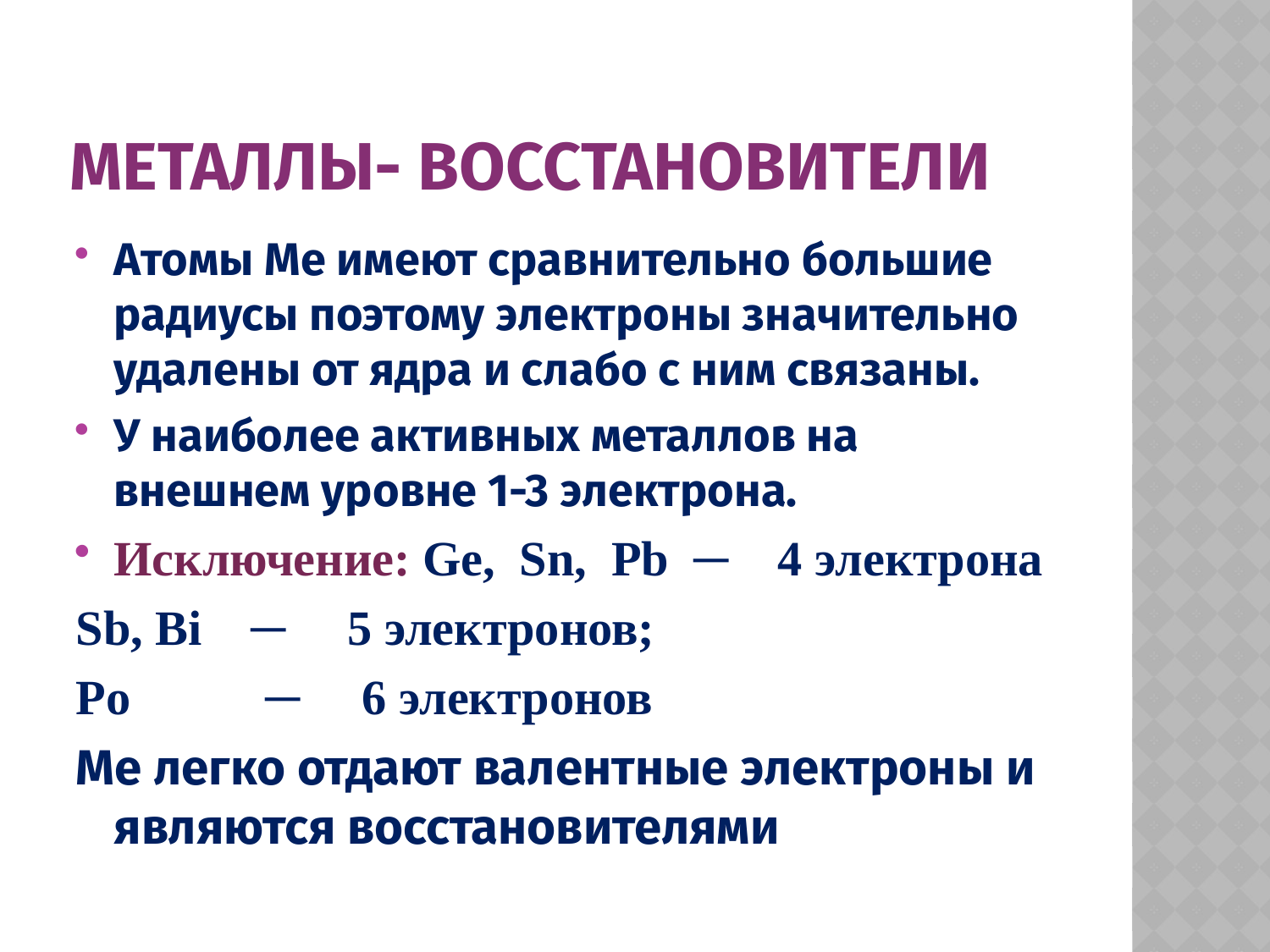

# Металлы- восстановители
Атомы Ме имеют сравнительно большие радиусы поэтому электроны значительно удалены от ядра и слабо с ним связаны.
У наиболее активных металлов на внешнем уровне 1-3 электрона.
Исключение: Ge,  Sn,  Pb  ─    4 электрона
Sb, Bi    ─     5 электронов;
Po           ─     6 электронов
Ме легко отдают валентные электроны и являются восстановителями